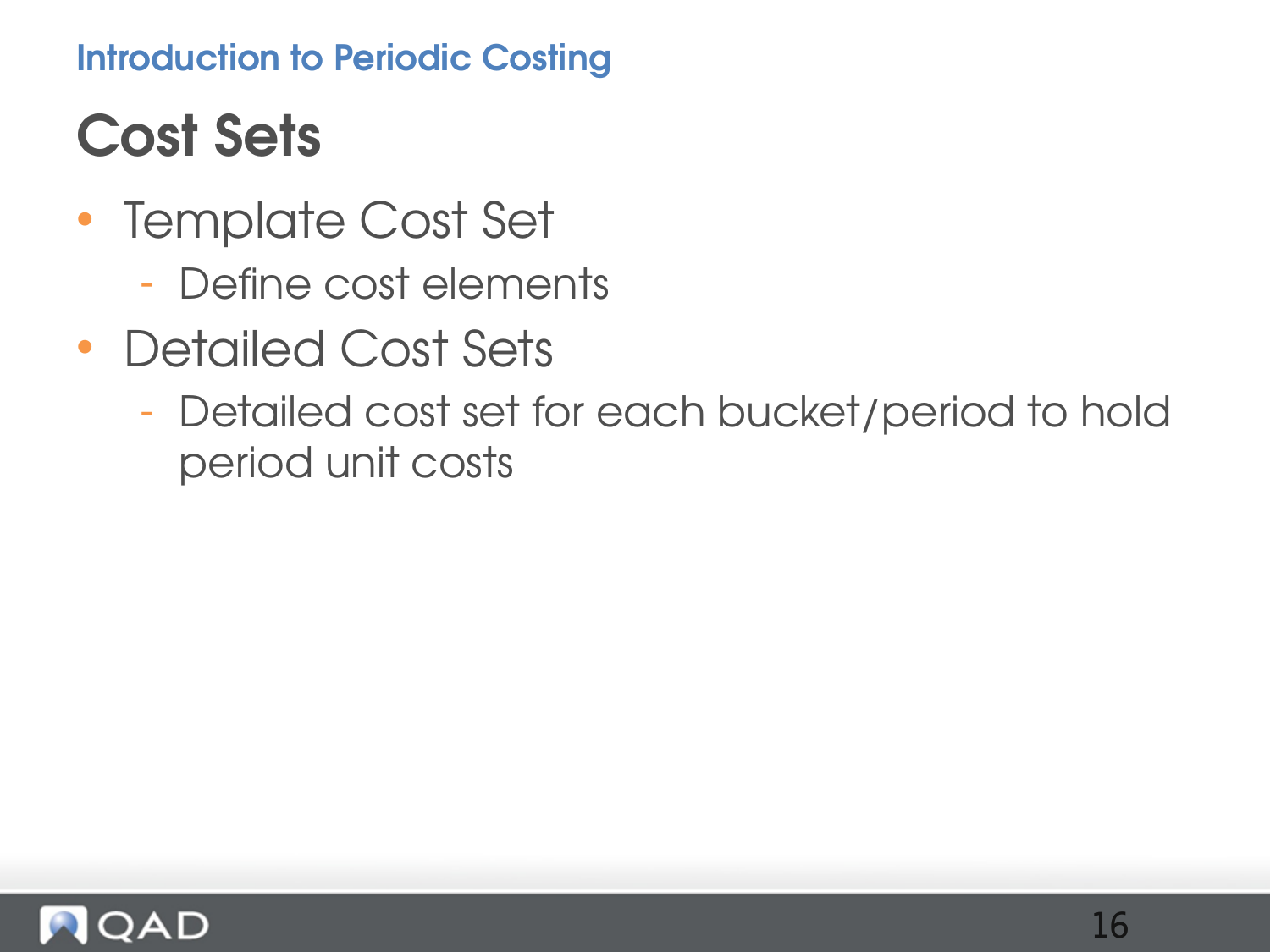

Introduction to Periodic Costing
# Cost Sets
Template Cost Set
Define cost elements
Detailed Cost Sets
Detailed cost set for each bucket/period to hold period unit costs

16